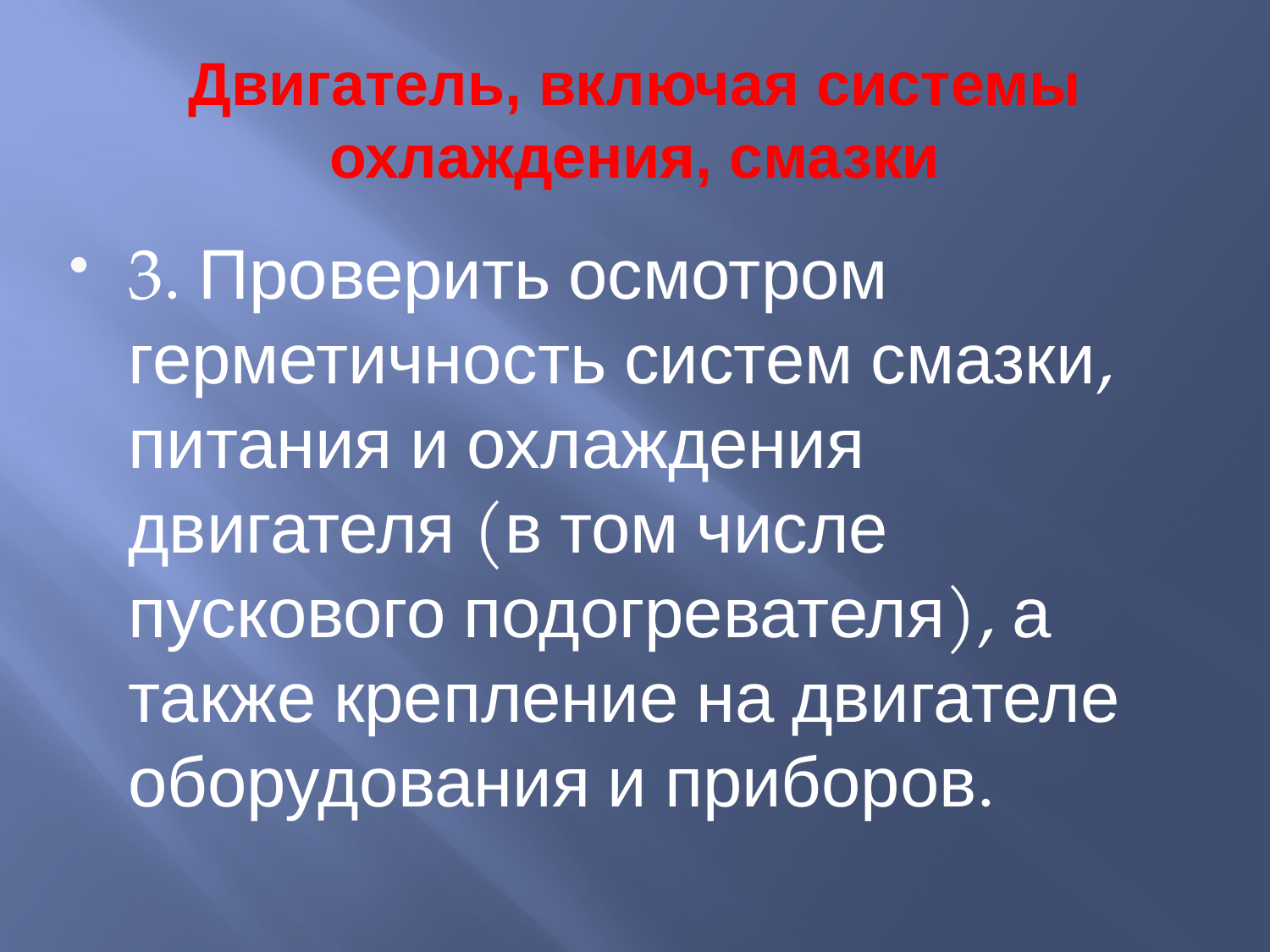

# Двигатель, включая системы охлаждения, смазки
3. Проверить осмотром герметичность систем смазки, питания и охлаждения двигателя (в том числе пускового подогревателя), а также крепление на двигателе оборудования и приборов.